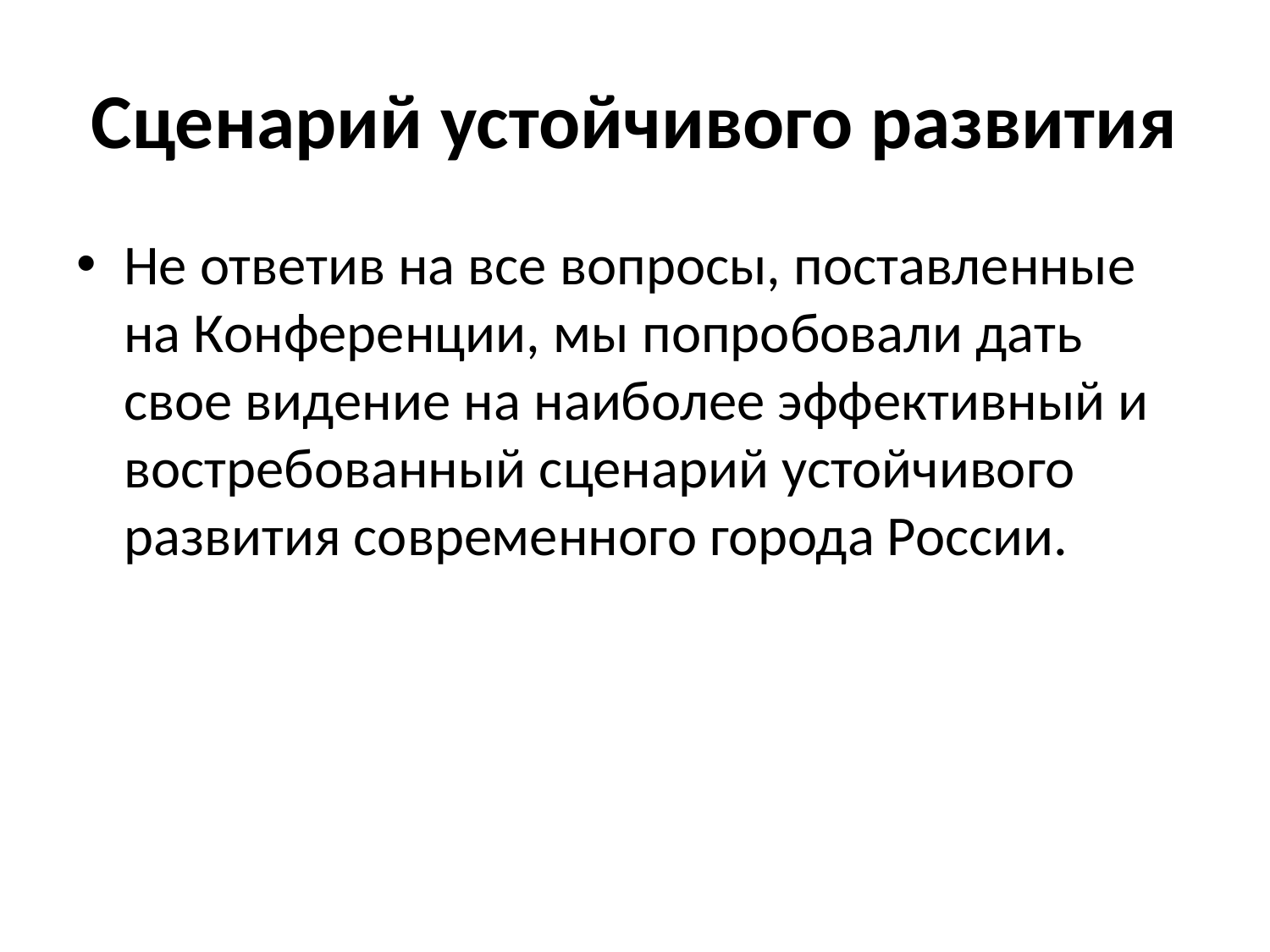

# Сценарий устойчивого развития
Не ответив на все вопросы, поставленные на Конференции, мы попробовали дать свое видение на наиболее эффективный и востребованный сценарий устойчивого развития современного города России.